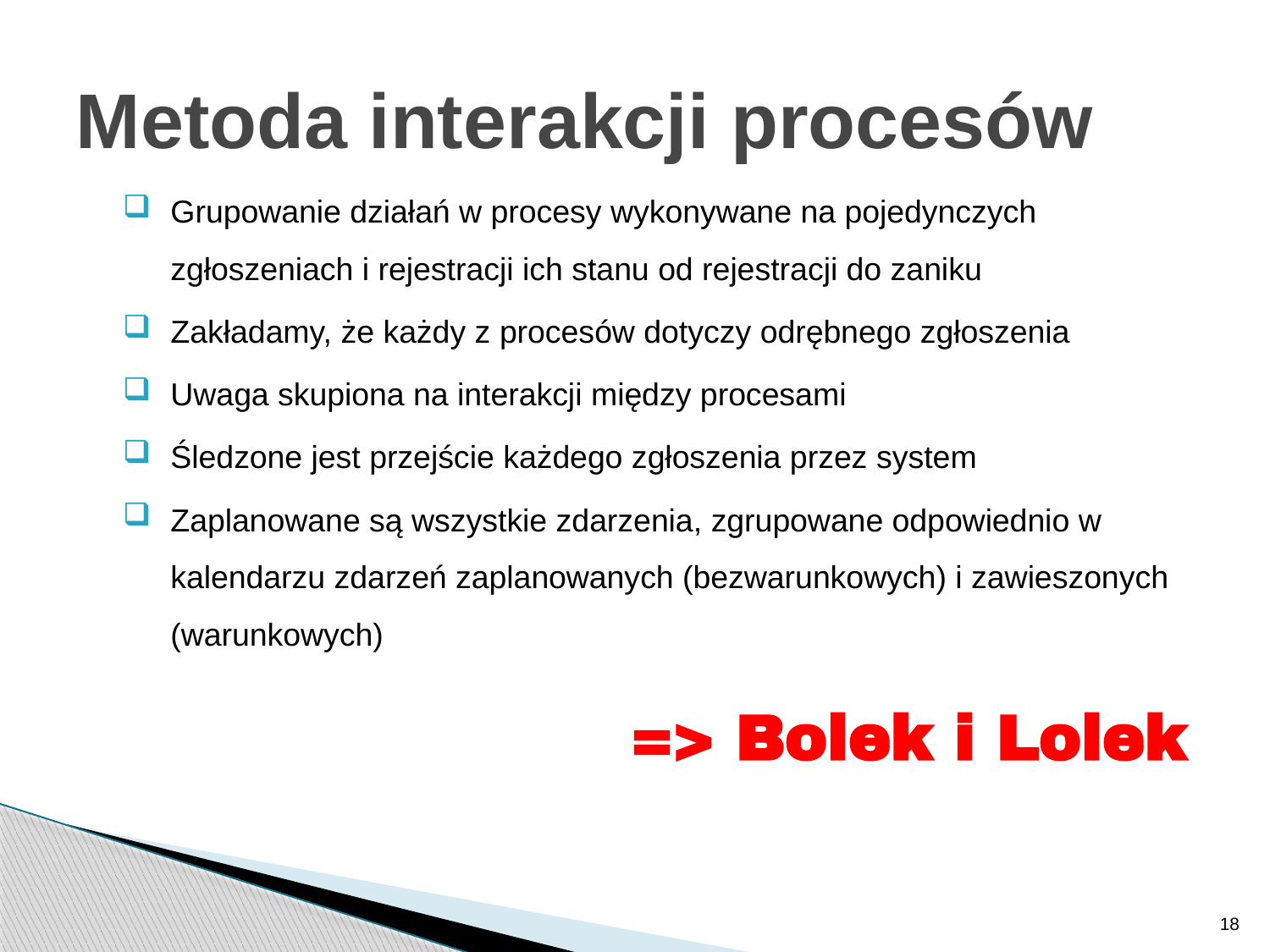

# Metoda interakcji procesów
Grupowanie działań w procesy wykonywane na pojedynczych zgłoszeniach i rejestracji ich stanu od rejestracji do zaniku
Zakładamy, że każdy z procesów dotyczy odrębnego zgłoszenia
Uwaga skupiona na interakcji między procesami
Śledzone jest przejście każdego zgłoszenia przez system
Zaplanowane są wszystkie zdarzenia, zgrupowane odpowiednio w kalendarzu zdarzeń zaplanowanych (bezwarunkowych) i zawieszonych (warunkowych)
				=> Bolek i Lolek

18